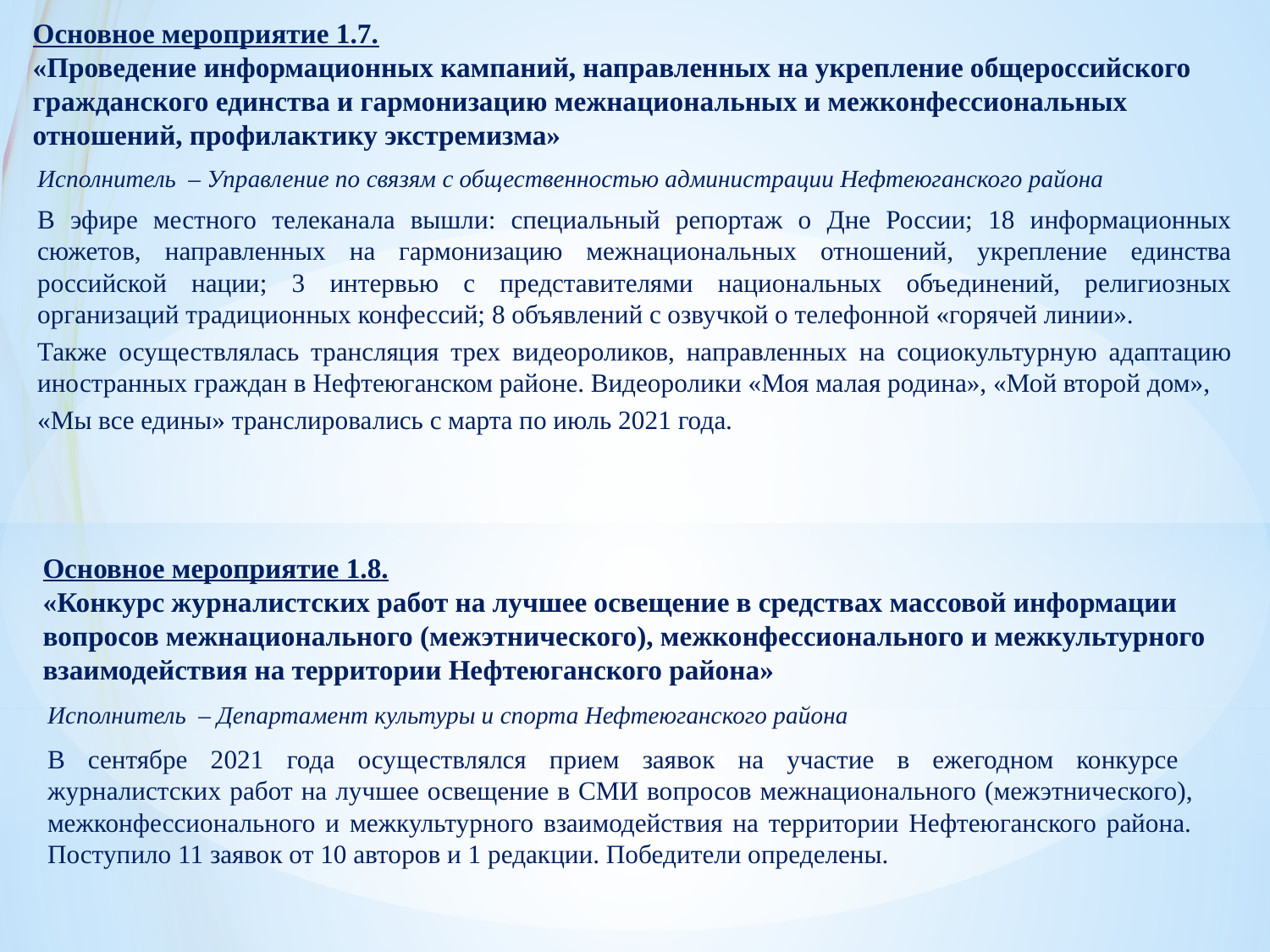

Основное мероприятие 1.7.
«Проведение информационных кампаний, направленных на укрепление общероссийского гражданского единства и гармонизацию межнациональных и межконфессиональных отношений, профилактику экстремизма»
Исполнитель  – Управление по связям с общественностью администрации Нефтеюганского района
В эфире местного телеканала вышли: специальный репортаж о Дне России; 18 информационных сюжетов, направленных на гармонизацию межнациональных отношений, укрепление единства российской нации; 3 интервью с представителями национальных объединений, религиозных организаций традиционных конфессий; 8 объявлений с озвучкой о телефонной «горячей линии».
Также осуществлялась трансляция трех видеороликов, направленных на социокультурную адаптацию иностранных граждан в Нефтеюганском районе. Видеоролики «Моя малая родина», «Мой второй дом»,
«Мы все едины» транслировались с марта по июль 2021 года.
Основное мероприятие 1.8.
«Конкурс журналистских работ на лучшее освещение в средствах массовой информации вопросов межнационального (межэтнического), межконфессионального и межкультурного взаимодействия на территории Нефтеюганского района»
Исполнитель  – Департамент культуры и спорта Нефтеюганского района
В сентябре 2021 года осуществлялся прием заявок на участие в ежегодном конкурсе
журналистских работ на лучшее освещение в СМИ вопросов межнационального (межэтнического),
межконфессионального и межкультурного взаимодействия на территории Нефтеюганского района.
Поступило 11 заявок от 10 авторов и 1 редакции. Победители определены.